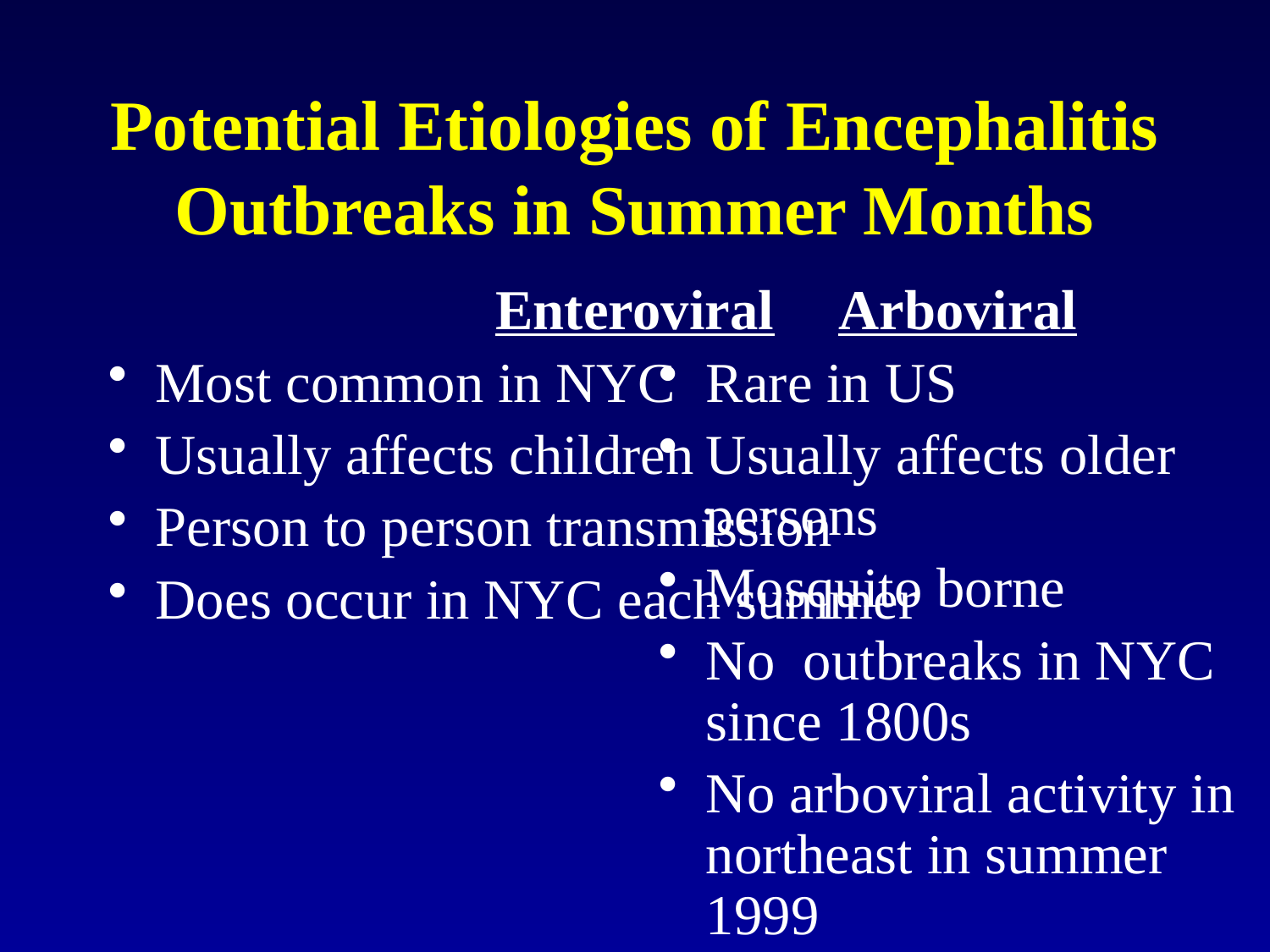

# Potential Etiologies of Encephalitis Outbreaks in Summer Months
Enteroviral
Most common in NYC
Usually affects children
Person to person transmission
Does occur in NYC each summer
Arboviral
Rare in US
Usually affects older persons
Mosquito borne
No  outbreaks in NYC since 1800s
No arboviral activity in northeast in summer 1999